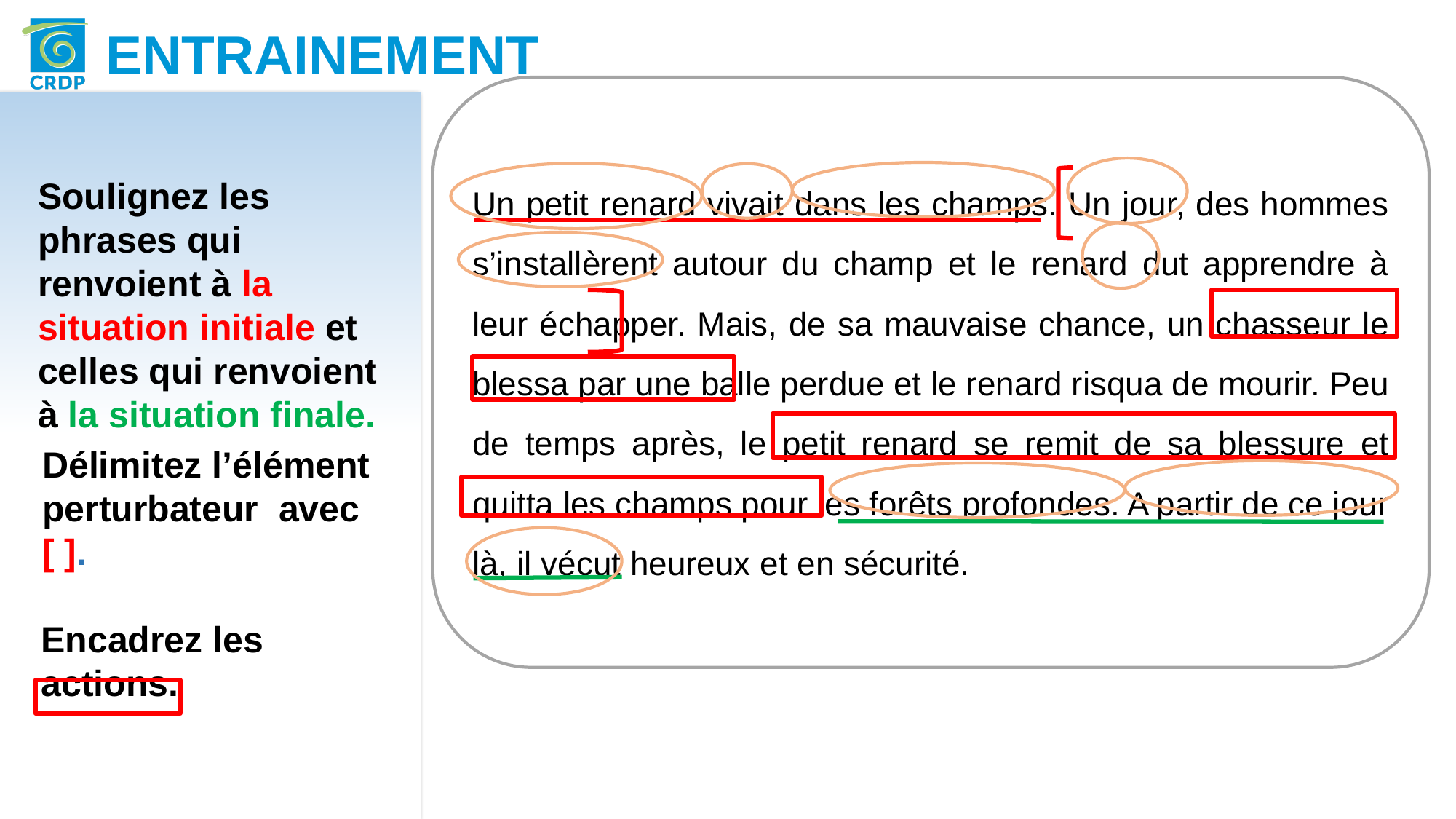

ENTRAINEMENT
Un petit renard vivait dans les champs. Un jour, des hommes s’installèrent autour du champ et le renard dut apprendre à leur échapper. Mais, de sa mauvaise chance, un chasseur le blessa par une balle perdue et le renard risqua de mourir. Peu de temps après, le petit renard se remit de sa blessure et quitta les champs pour les forêts profondes. A partir de ce jour là, il vécut heureux et en sécurité.

Soulignez les phrases qui renvoient à la situation initiale et celles qui renvoient à la situation finale.

Délimitez l’élément perturbateur  avec
[ ].

Encadrez les actions.